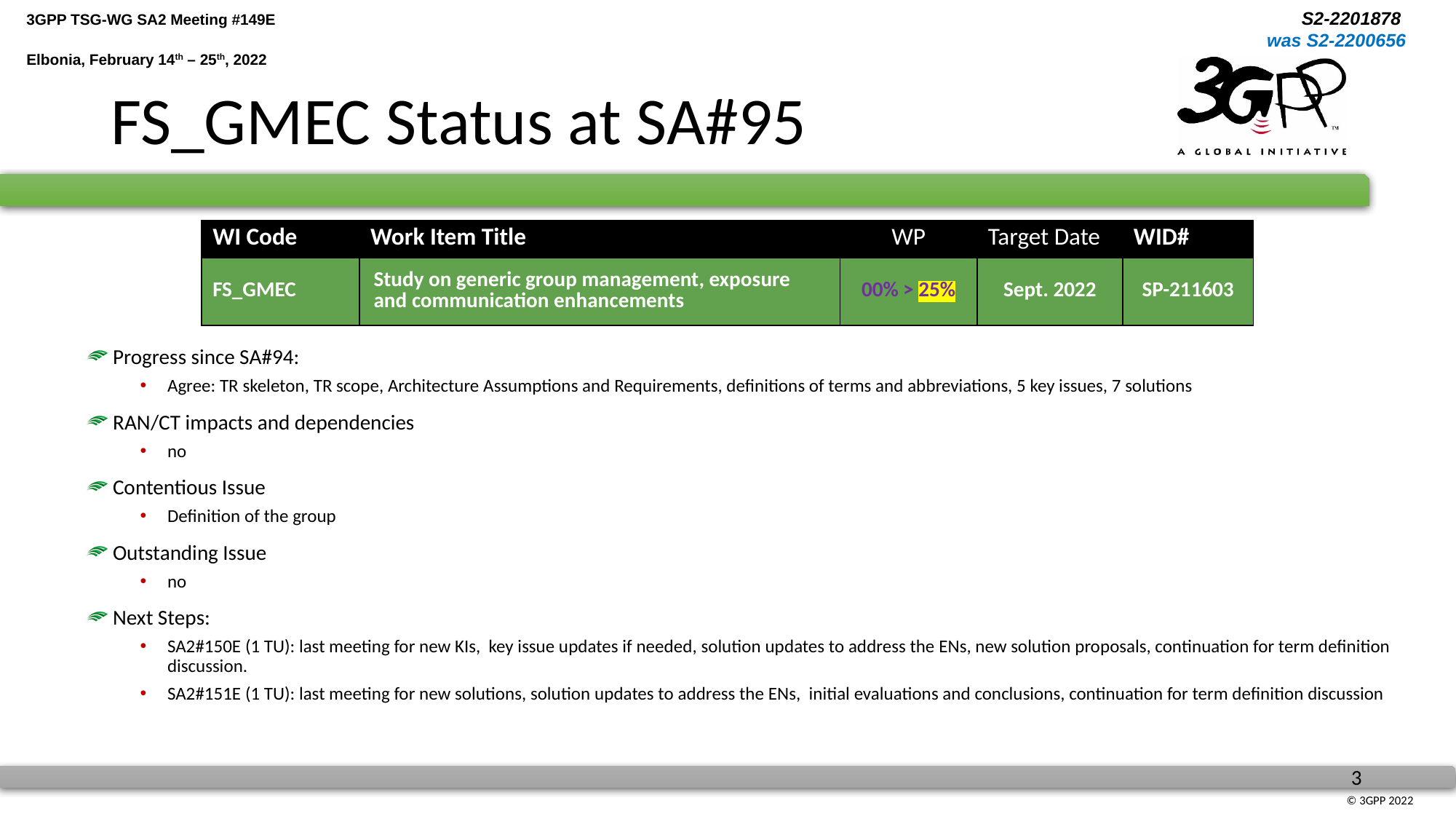

# FS_GMEC Status at SA#95
| WI Code | Work Item Title | WP | Target Date | WID# |
| --- | --- | --- | --- | --- |
| FS\_GMEC | Study on generic group management, exposure and communication enhancements | 00% > 25% | Sept. 2022 | SP-211603 |
Progress since SA#94:
Agree: TR skeleton, TR scope, Architecture Assumptions and Requirements, definitions of terms and abbreviations, 5 key issues, 7 solutions
RAN/CT impacts and dependencies
no
Contentious Issue
Definition of the group
Outstanding Issue
no
Next Steps:
SA2#150E (1 TU): last meeting for new KIs,  key issue updates if needed, solution updates to address the ENs, new solution proposals, continuation for term definition discussion.
SA2#151E (1 TU): last meeting for new solutions, solution updates to address the ENs,  initial evaluations and conclusions, continuation for term definition discussion